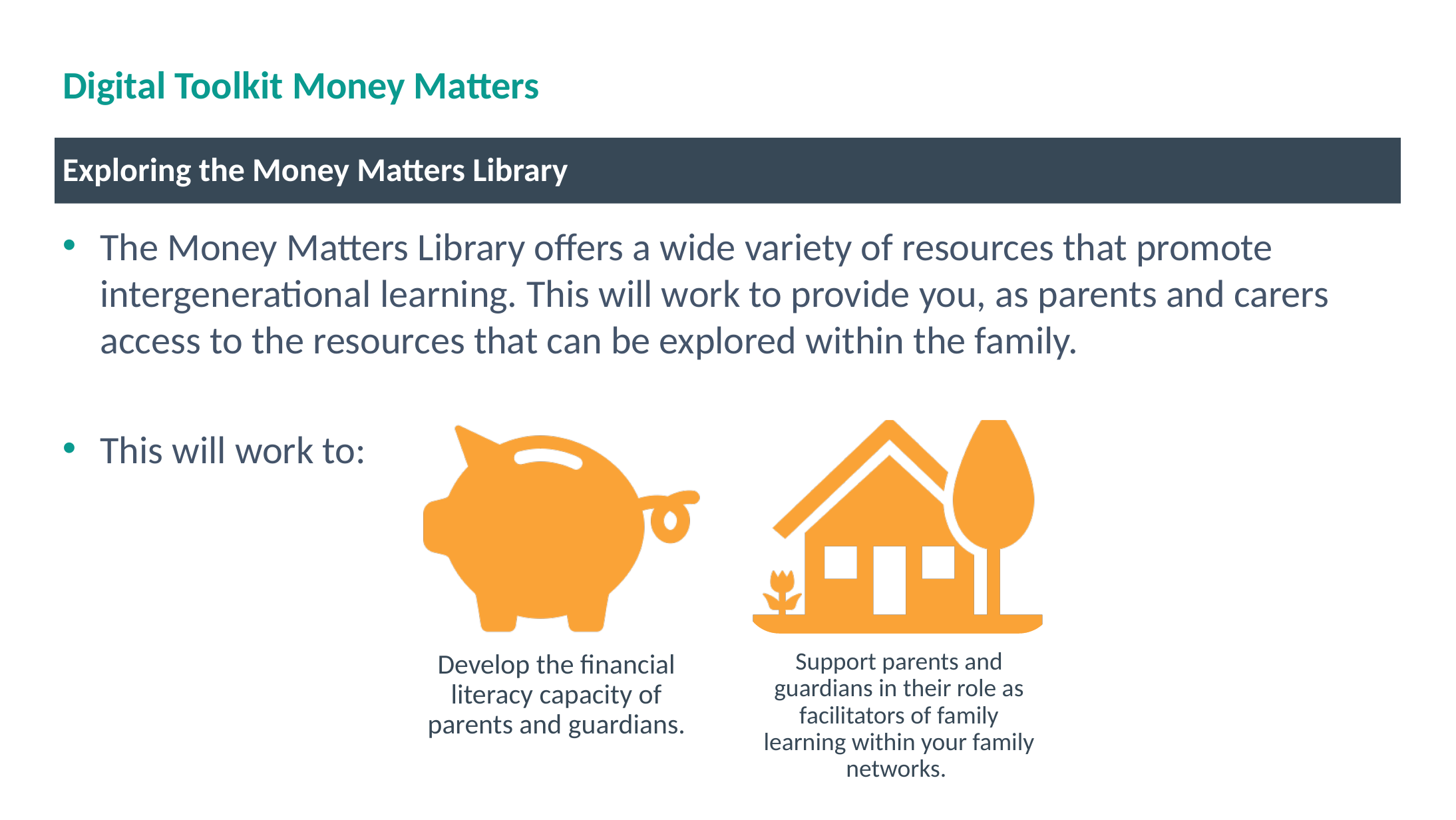

# Digital Toolkit Money Matters
Exploring the Money Matters Library
The Money Matters Library offers a wide variety of resources that promote intergenerational learning. This will work to provide you, as parents and carers access to the resources that can be explored within the family.

This will work to:

Develop the financial literacy capacity of parents and guardians.
Support parents and guardians in their role as facilitators of family learning within your family networks.